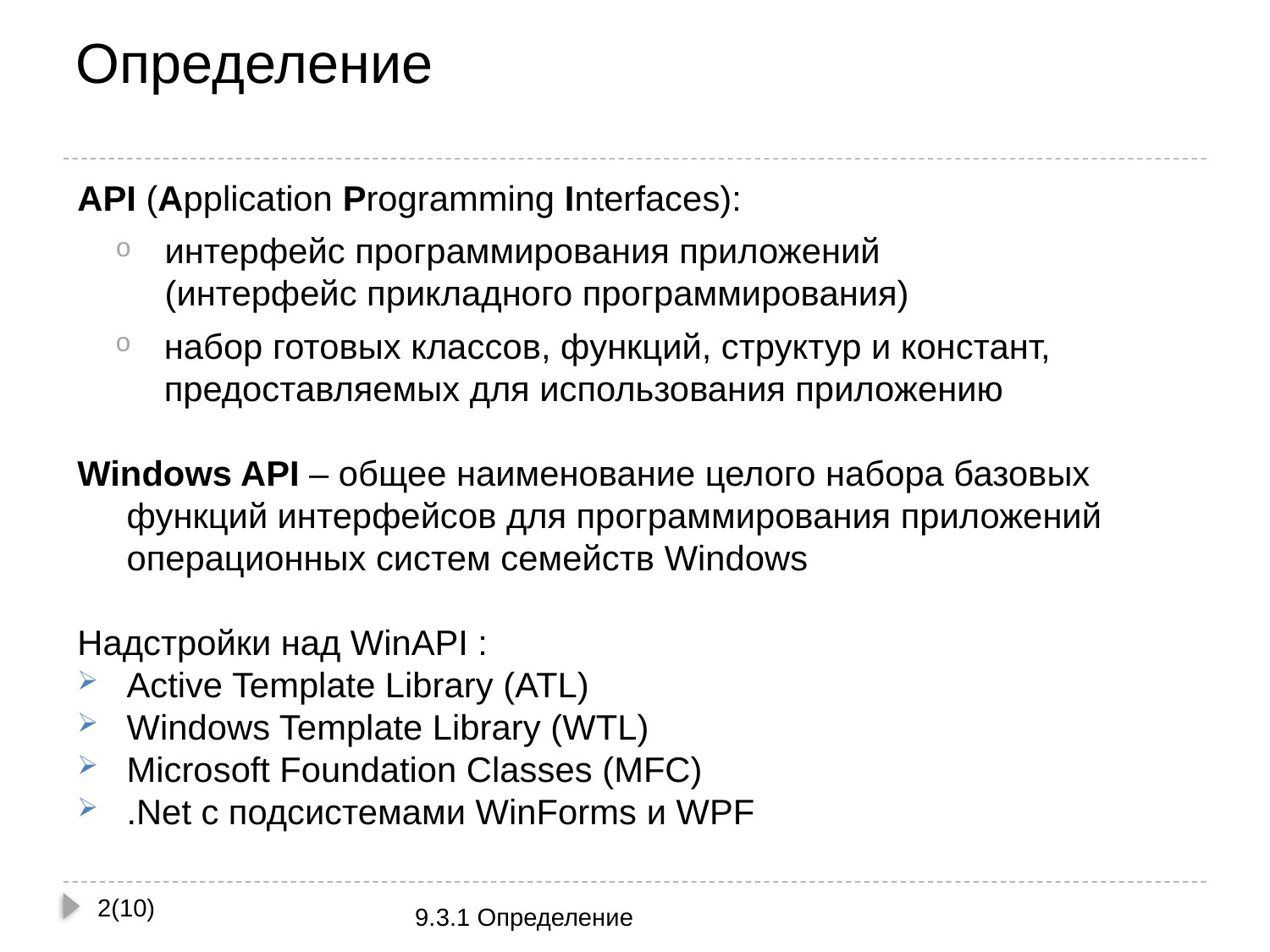

# Определение
API (Application Programming Interfaces):
интерфейс программирования приложений
(интерфейс прикладного программирования)
набор готовых классов, функций, структур и констант, предоставляемых для использования приложению

Windows API – общее наименование целого набора базовых функций интерфейсов для программирования приложений операционных систем семейств Windows

Надстройки над WinAPI :
Active Template Library (ATL)
Windows Template Library (WTL)
Microsoft Foundation Classes (MFC)
.Net с подсистемами WinForms и WPF
2(10)
9.3.1 Определение